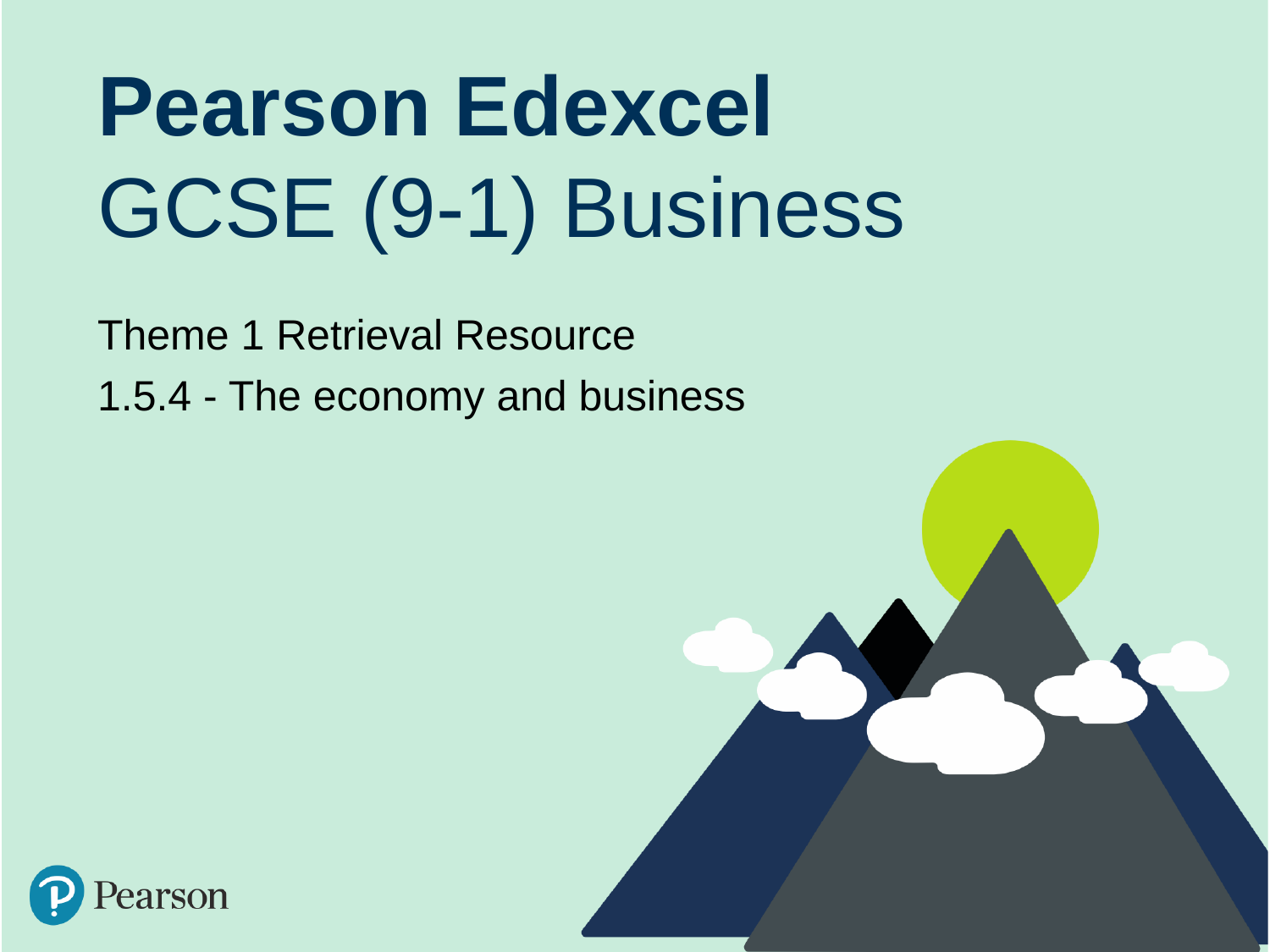

Pearson Edexcel
GCSE (9-1) Business
Theme 1 Retrieval Resource
1.5.4 - The economy and business